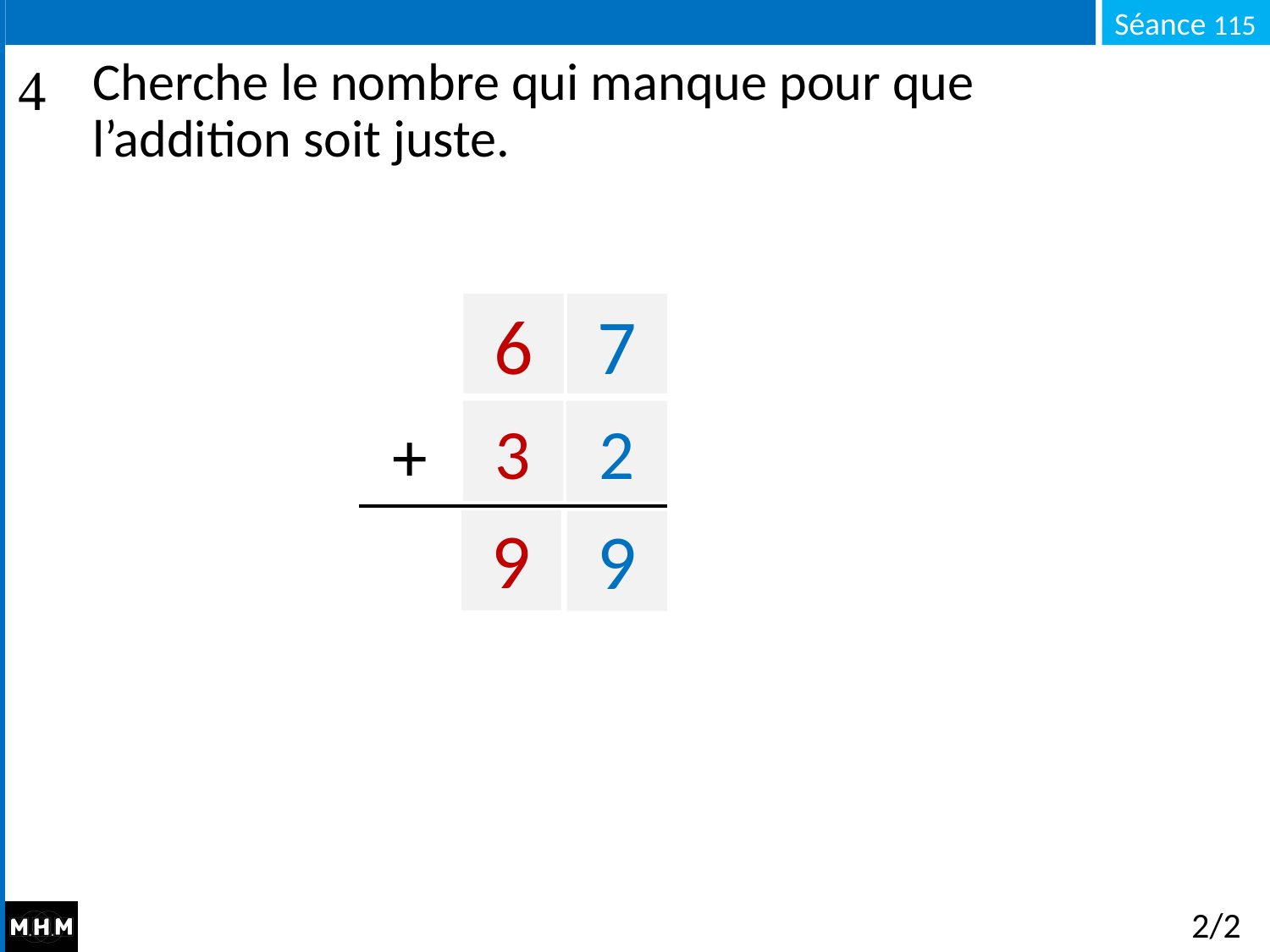

# Cherche le nombre qui manque pour que l’addition soit juste.
6
7
+
3
…
2
…
9
9
2/2